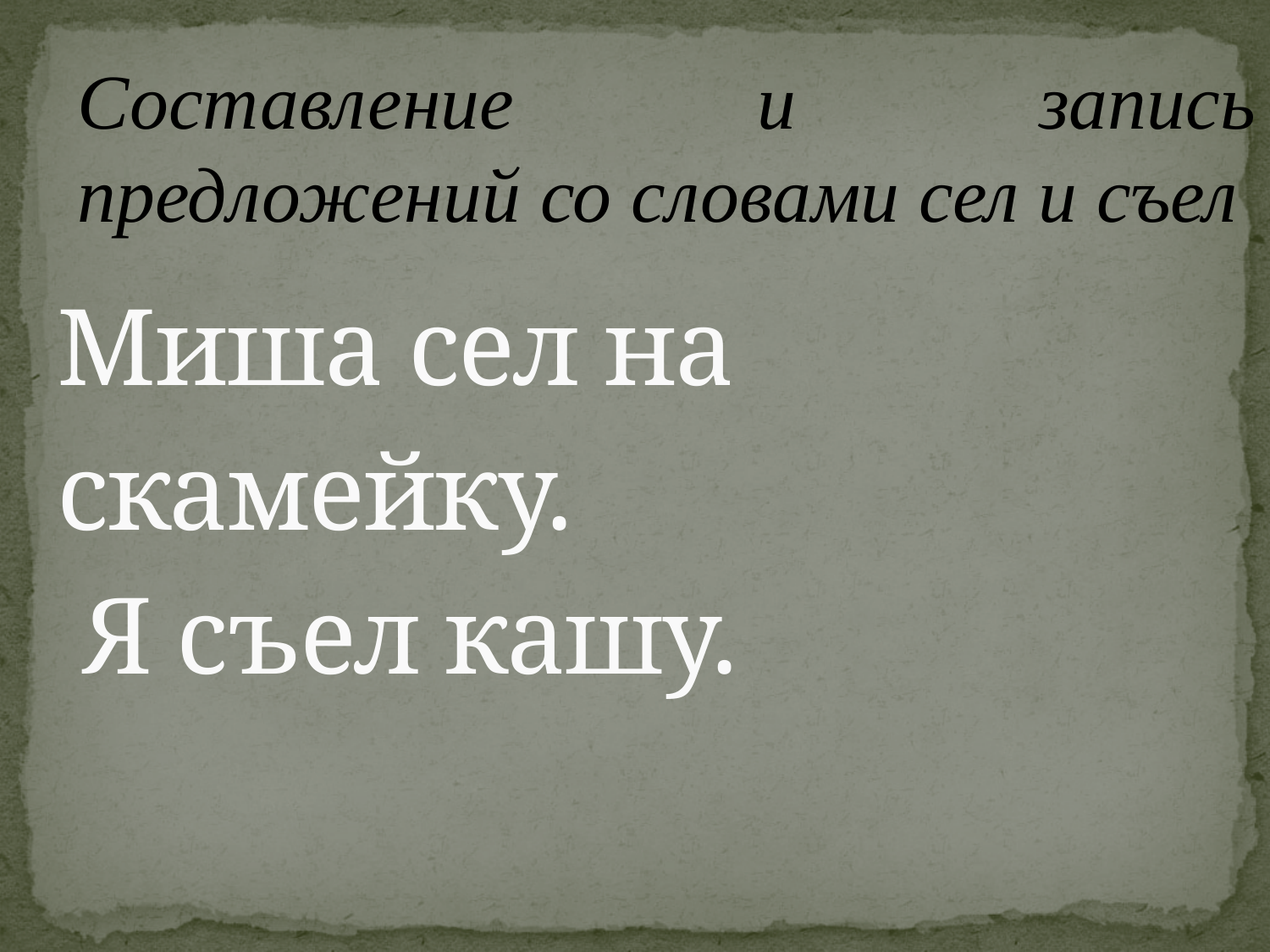

Составление и запись предложений со словами сел и съел
# Миша сел на скамейку. Я съел кашу.